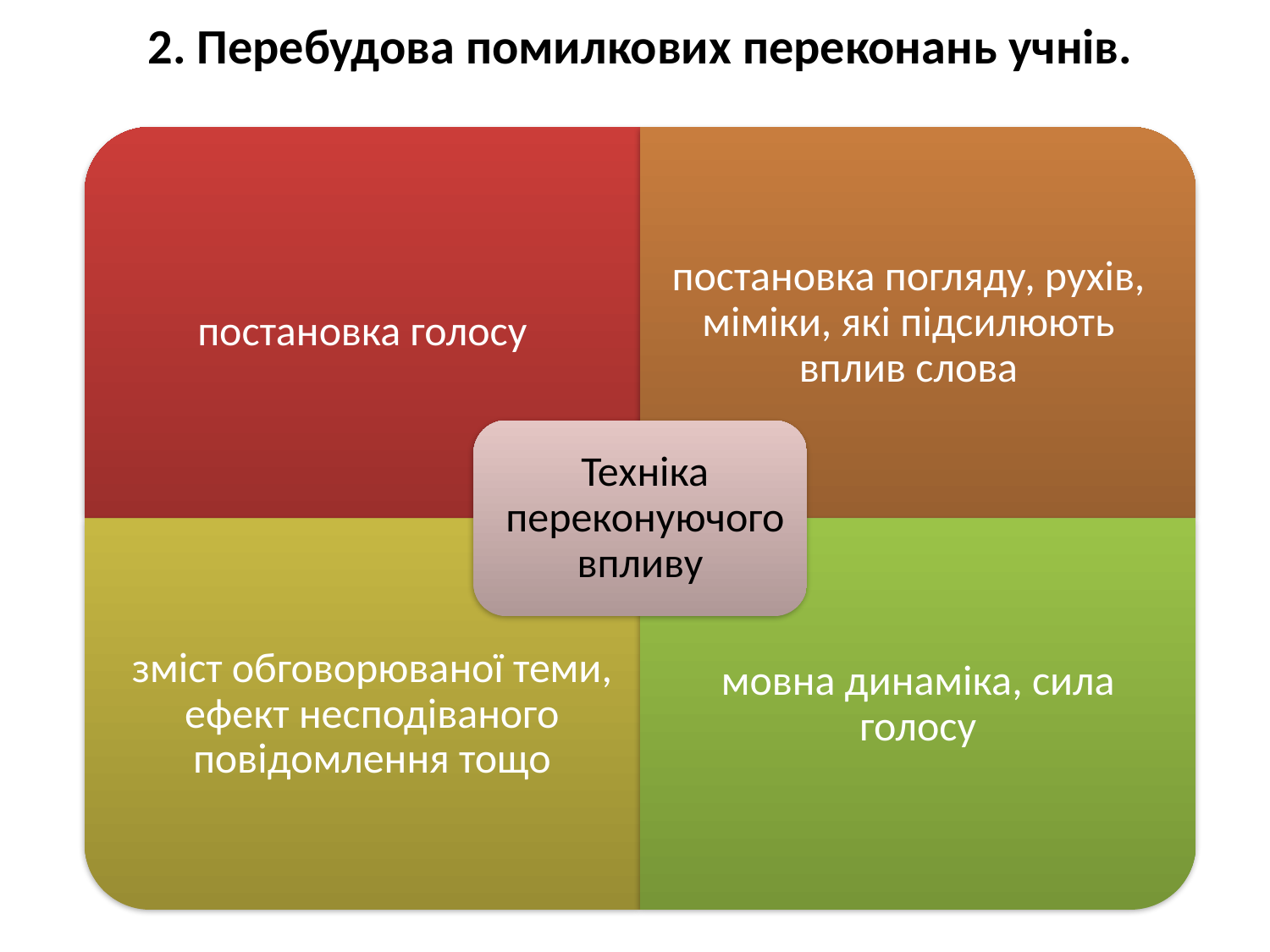

# 2. Перебудова помилкових переконань учнів.
постановка голосу
постановка погляду, рухів, міміки, які підсилюють вплив слова
зміст обговорюваної теми, ефект несподіваного повідомлення тощо
мовна динаміка, сила голосу
Техніка переконуючого впливу